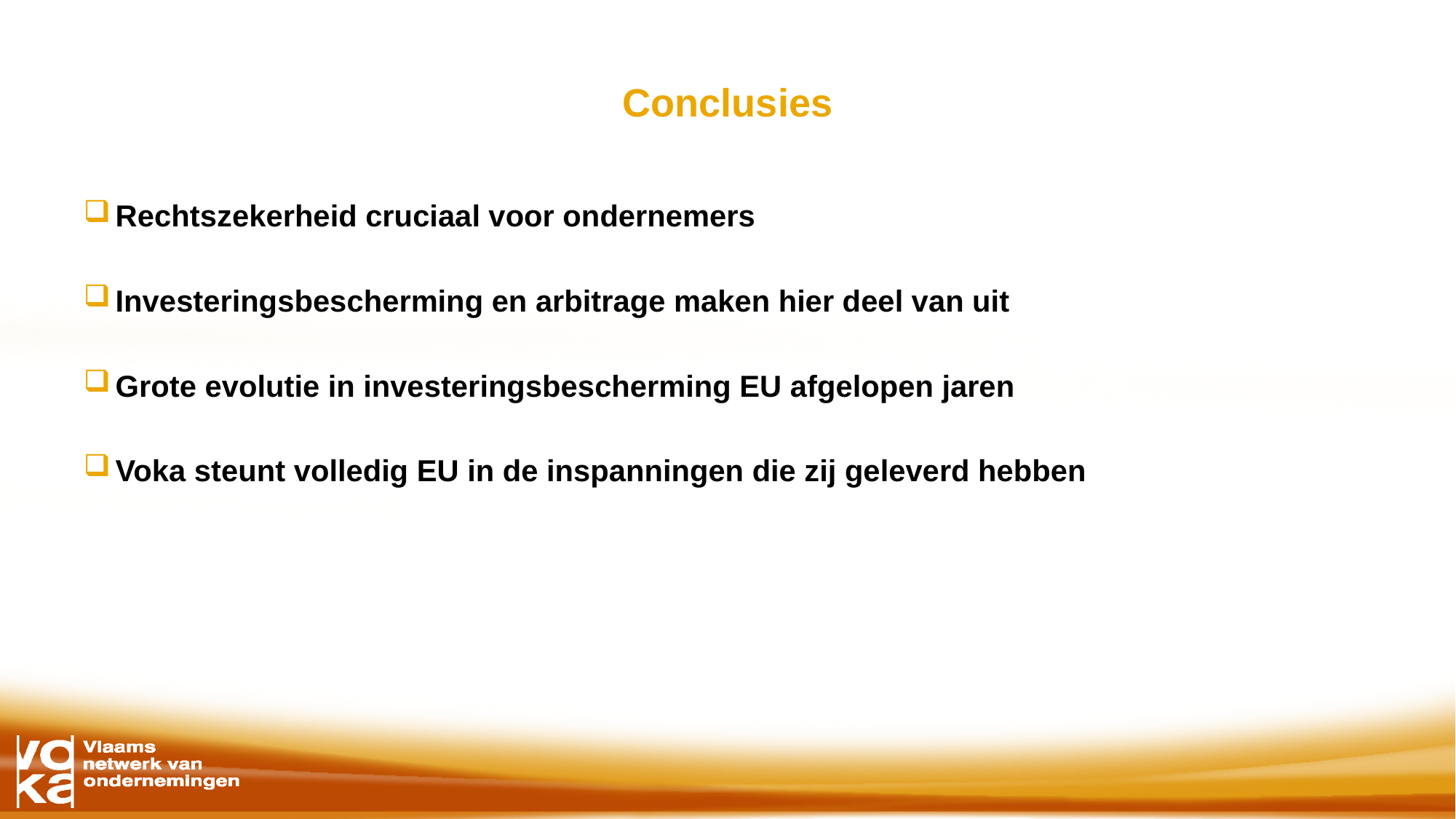

# Conclusies
Rechtszekerheid cruciaal voor ondernemers

Investeringsbescherming en arbitrage maken hier deel van uit

Grote evolutie in investeringsbescherming EU afgelopen jaren

Voka steunt volledig EU in de inspanningen die zij geleverd hebben